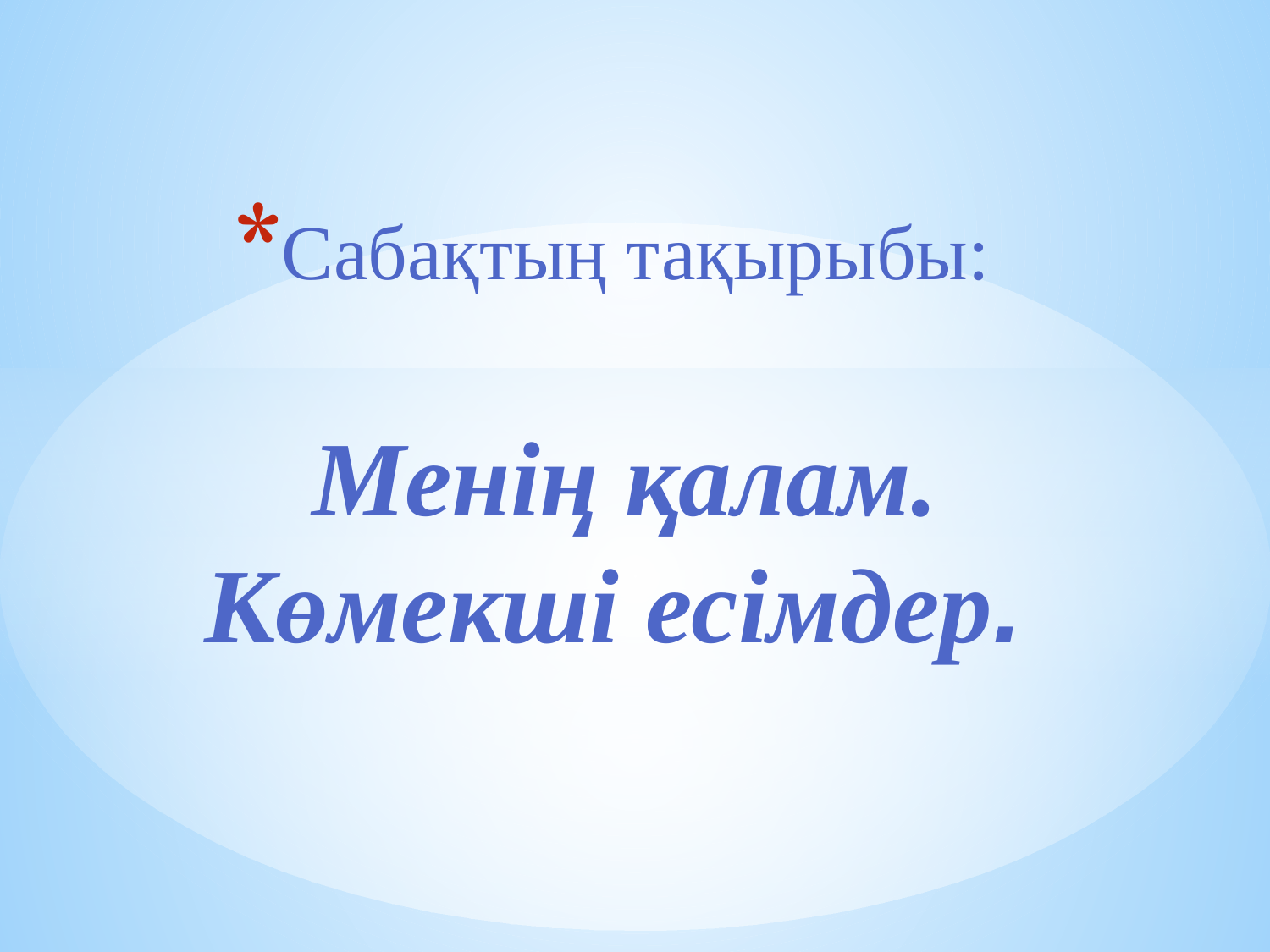

# Сабақтың тақырыбы: Менің қалам. Көмекші есімдер.